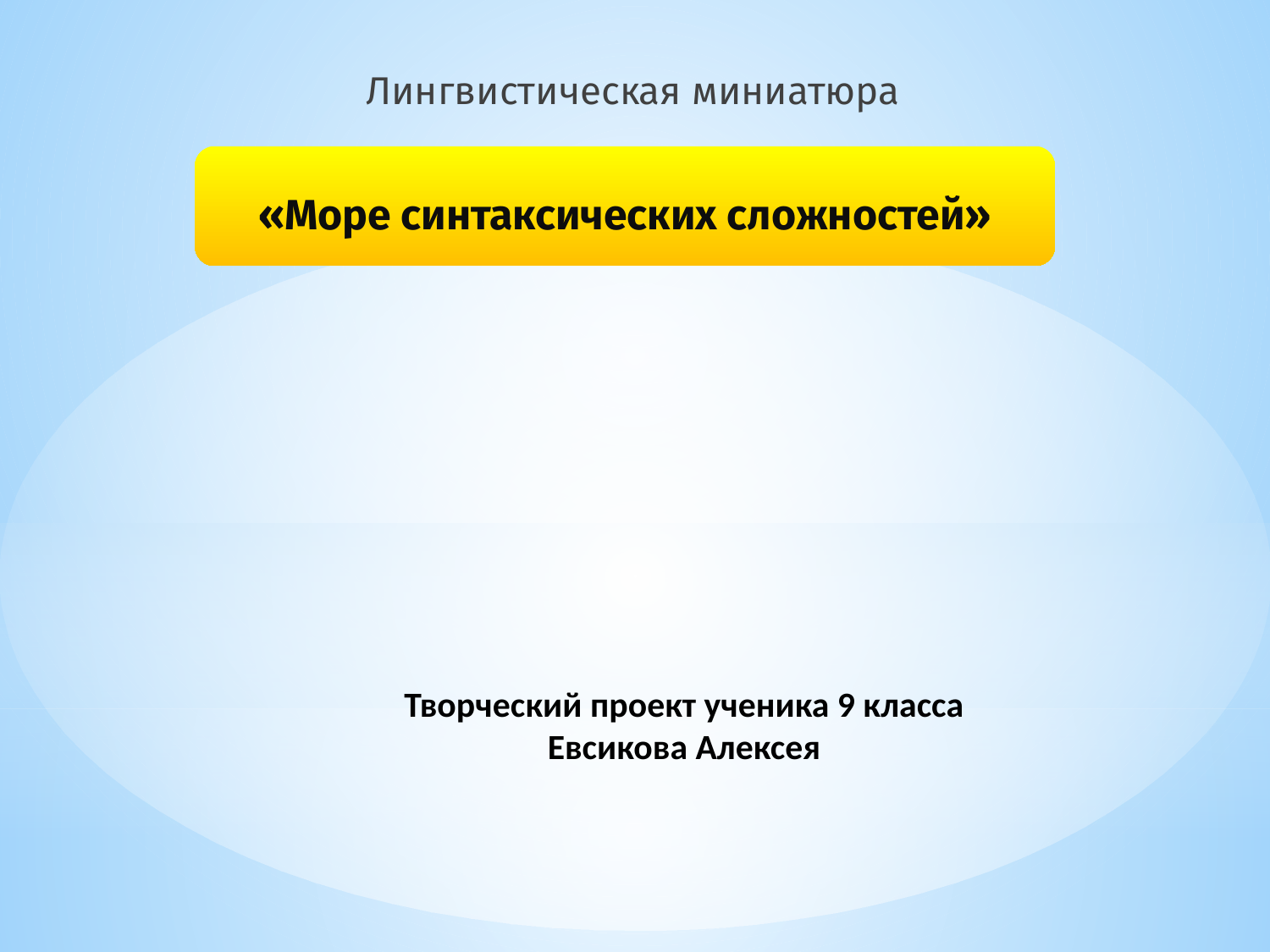

Лингвистическая миниатюра

«Море синтаксических сложностей»

Творческий проект ученика 9 класса
Евсикова Алексея